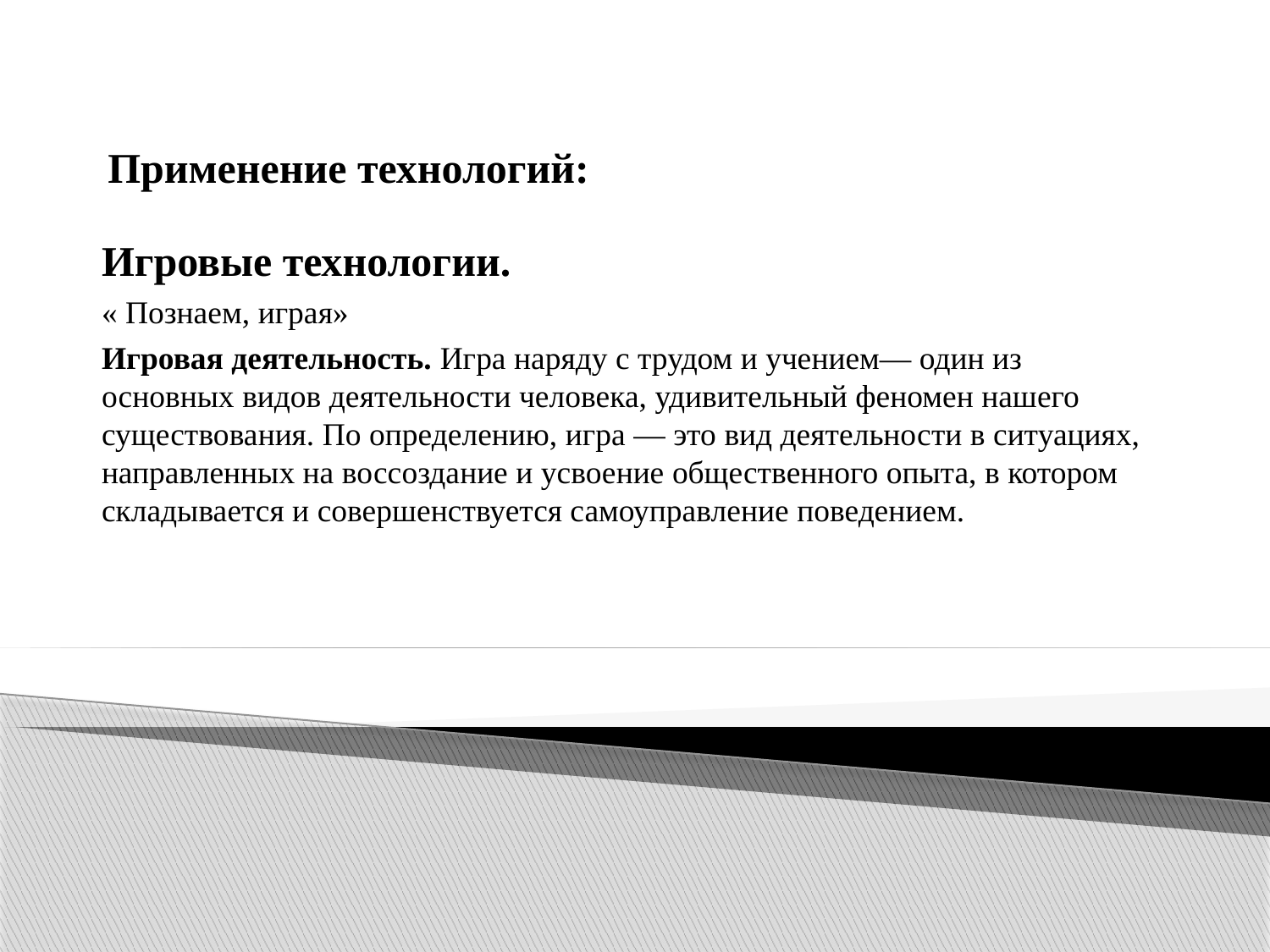

# Применение технологий:
Игровые технологии.
« Познаем, играя»
Игровая деятельность. Игра наряду с трудом и учением— один из основных видов деятельности человека, удивительный феномен нашего существования. По определению, игра — это вид деятельности в ситуациях, направленных на воссоздание и усвоение общественного опыта, в котором складывается и совершенствуется самоуправление поведением.